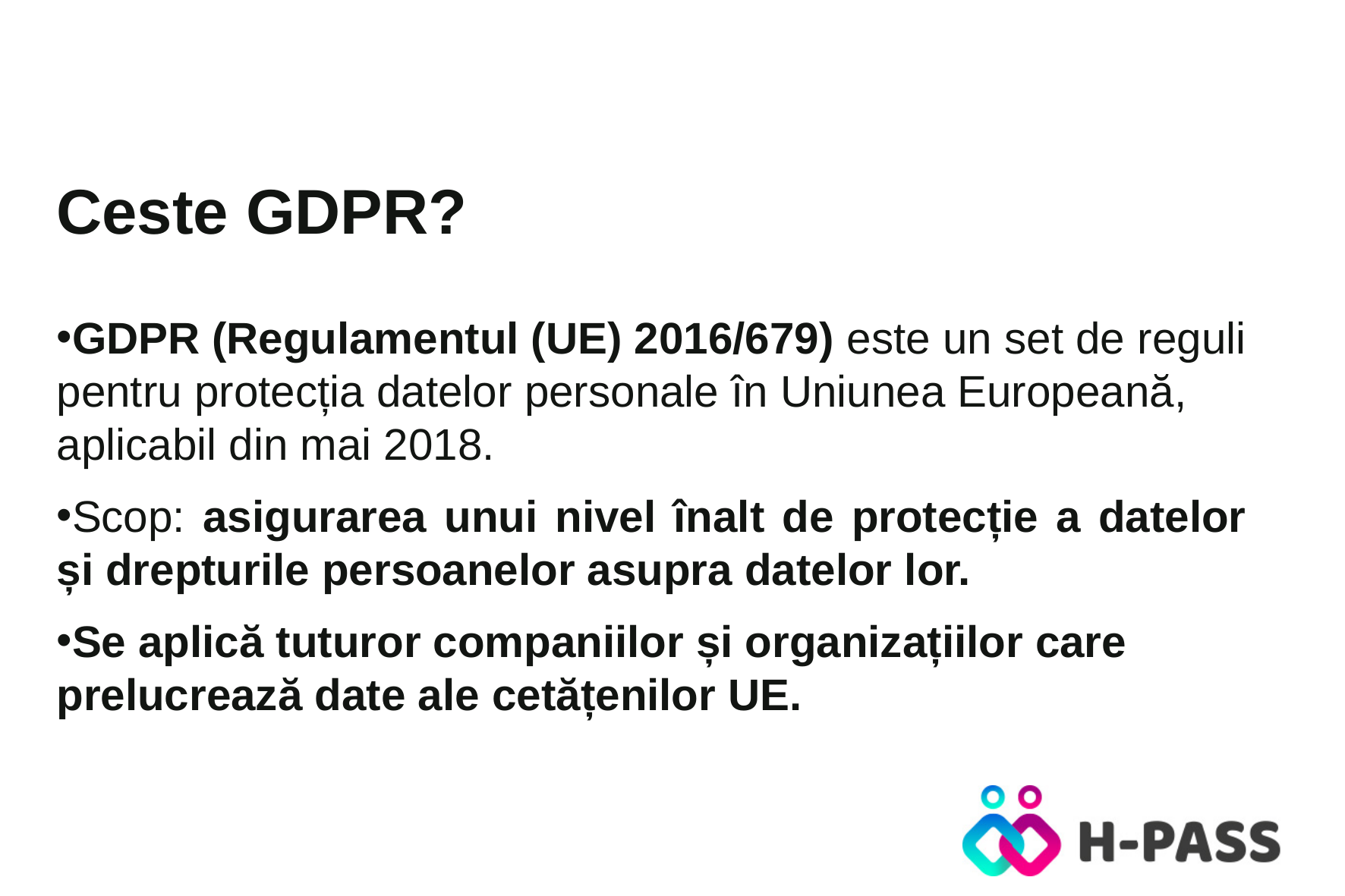

Ceste GDPR?

GDPR (Regulamentul (UE) 2016/679) este un set de reguli pentru protecția datelor personale în Uniunea Europeană, aplicabil din mai 2018.
Scop: asigurarea unui nivel înalt de protecție a datelor și drepturile persoanelor asupra datelor lor.
Se aplică tuturor companiilor și organizațiilor care prelucrează date ale cetățenilor UE.